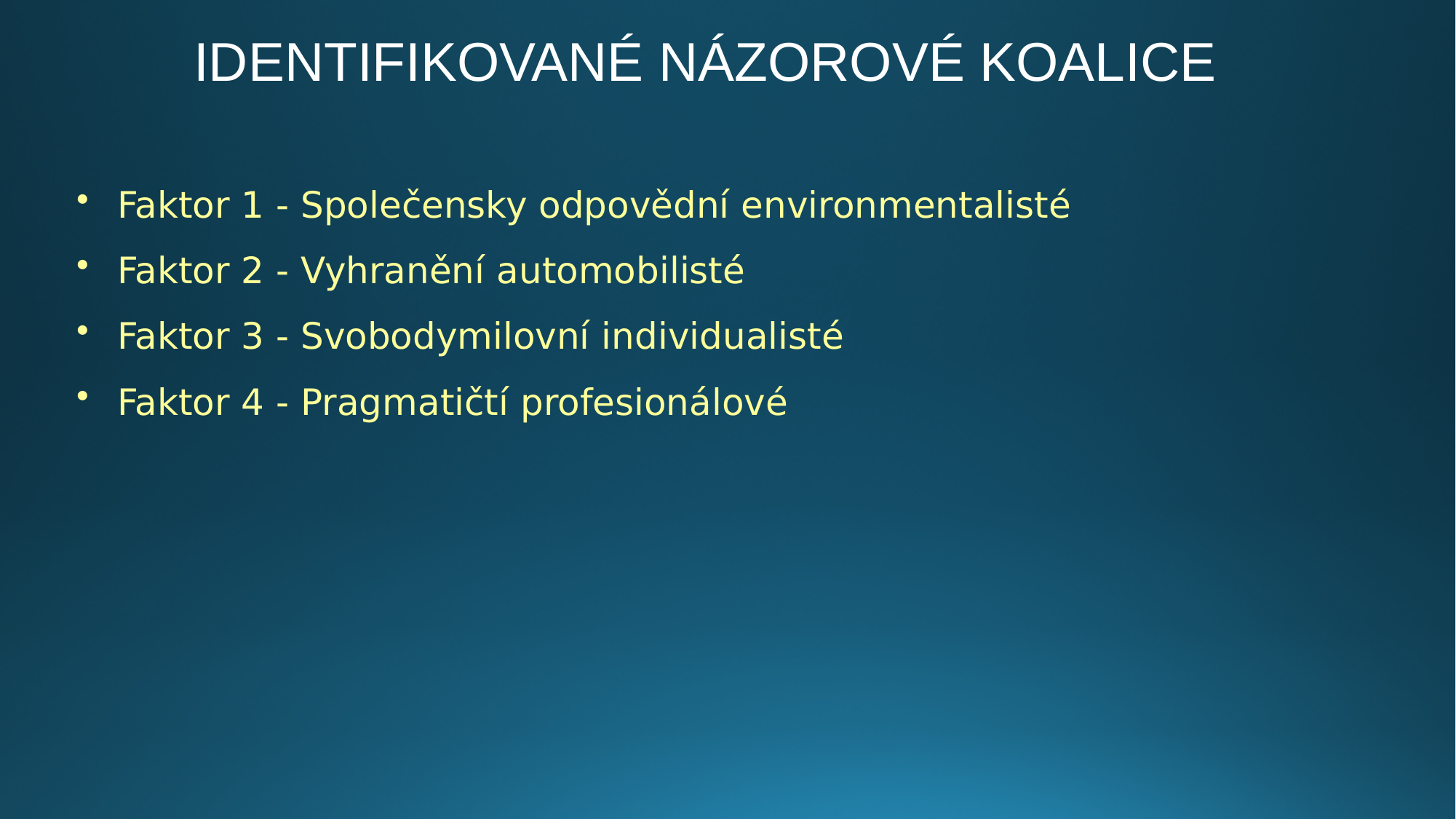

# IDENTIFIKOVANÉ NÁZOROVÉ KOALICE
Faktor 1 - Společensky odpovědní environmentalisté
Faktor 2 - Vyhranění automobilisté
Faktor 3 - Svobodymilovní individualisté
Faktor 4 - Pragmatičtí profesionálové